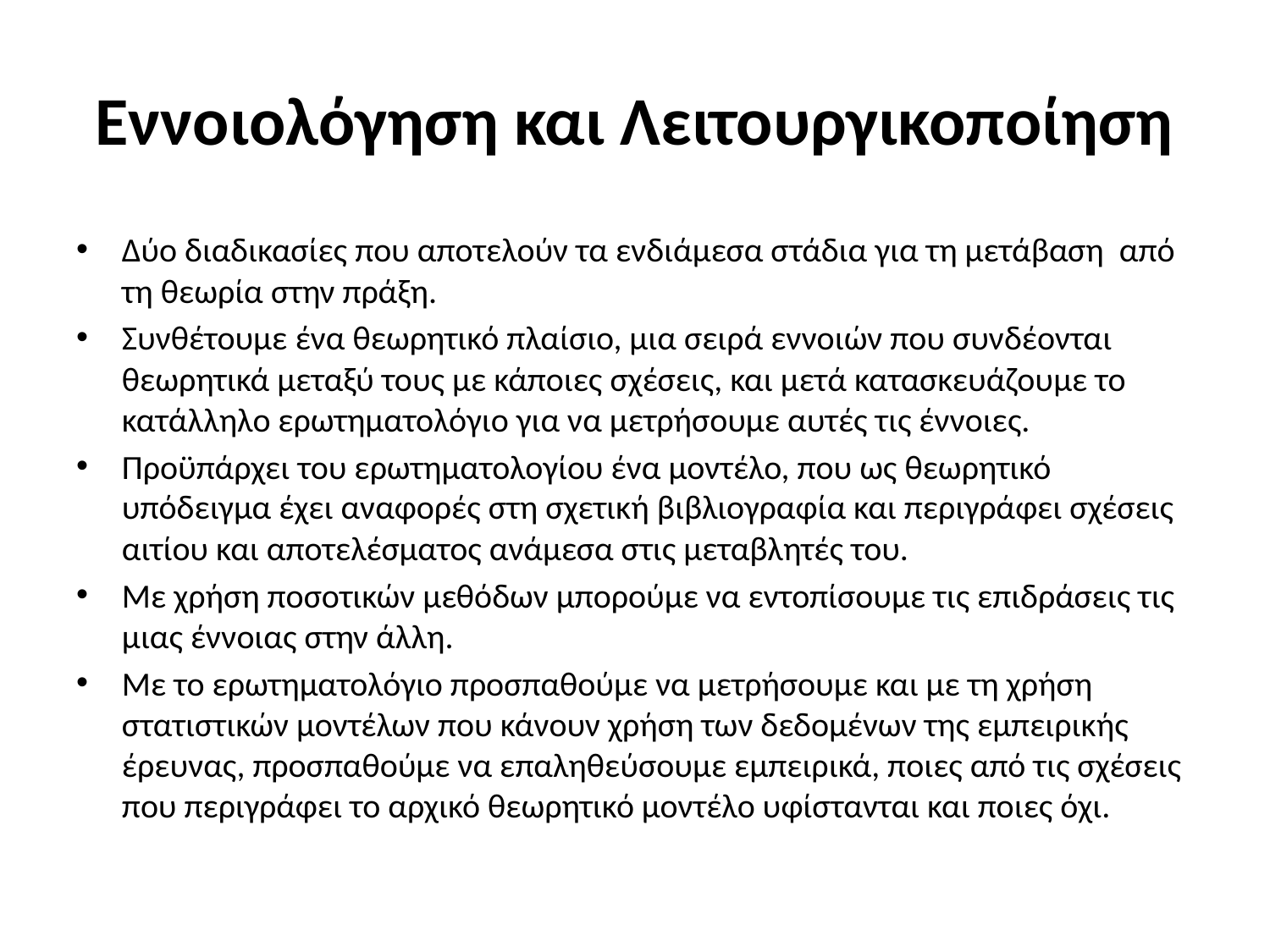

# Εννοιολόγηση και Λειτουργικοποίηση
Δύο διαδικασίες που αποτελούν τα ενδιάμεσα στάδια για τη μετάβαση  από τη θεωρία στην πράξη.
Συνθέτουμε ένα θεωρητικό πλαίσιο, μια σειρά εννοιών που συνδέονται θεωρητικά μεταξύ τους με κάποιες σχέσεις, και μετά κατασκευάζουμε το κατάλληλο ερωτηματολόγιο για να μετρήσουμε αυτές τις έννοιες.
Προϋπάρχει του ερωτηματολογίου ένα μοντέλο, που ως θεωρητικό υπόδειγμα έχει αναφορές στη σχετική βιβλιογραφία και περιγράφει σχέσεις αιτίου και αποτελέσματος ανάμεσα στις μεταβλητές του.
Με χρήση ποσοτικών μεθόδων μπορούμε να εντοπίσουμε τις επιδράσεις τις μιας έννοιας στην άλλη.
Με το ερωτηματολόγιο προσπαθούμε να μετρήσουμε και με τη χρήση στατιστικών μοντέλων που κάνουν χρήση των δεδομένων της εμπειρικής έρευνας, προσπαθούμε να επαληθεύσουμε εμπειρικά, ποιες από τις σχέσεις που περιγράφει το αρχικό θεωρητικό μοντέλο υφίστανται και ποιες όχι.